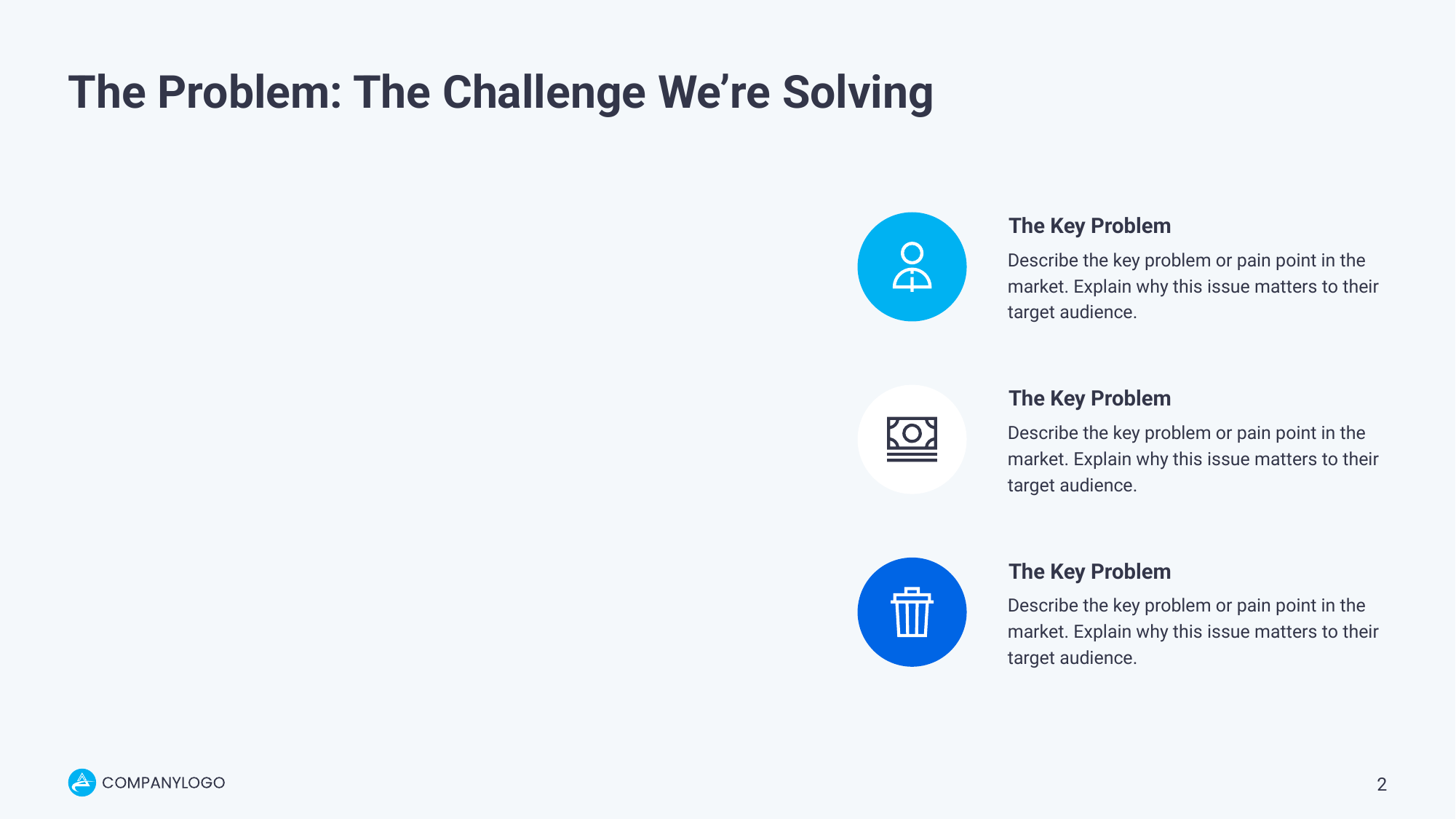

# The Problem: The Challenge We’re Solving

The Key Problem
Describe the key problem or pain point in the market. Explain why this issue matters to their target audience.

The Key Problem
Describe the key problem or pain point in the market. Explain why this issue matters to their target audience.

The Key Problem
Describe the key problem or pain point in the market. Explain why this issue matters to their target audience.